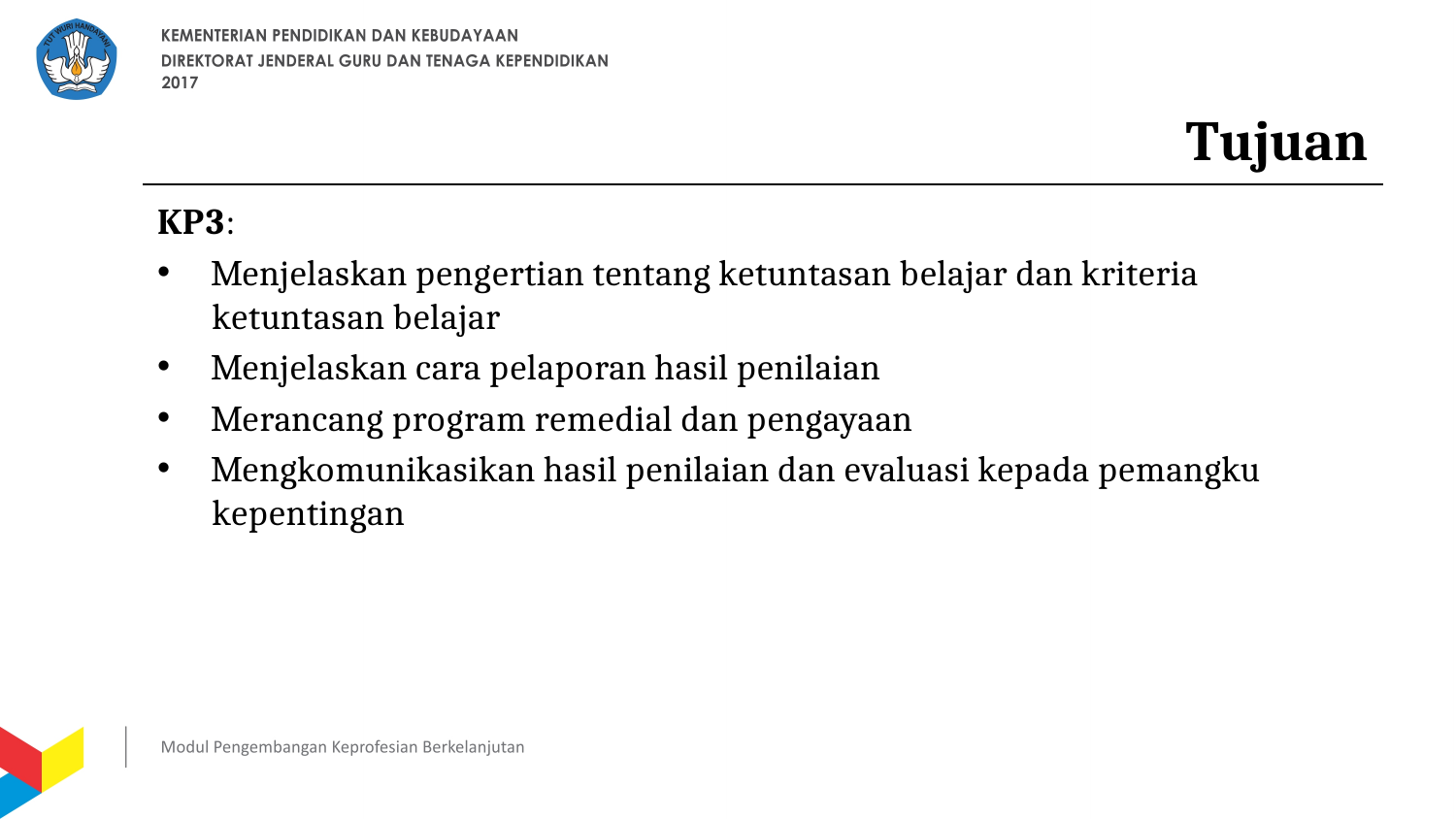

# Tujuan
KP3:
Menjelaskan pengertian tentang ketuntasan belajar dan kriteria ketuntasan belajar
Menjelaskan cara pelaporan hasil penilaian
Merancang program remedial dan pengayaan
Mengkomunikasikan hasil penilaian dan evaluasi kepada pemangku kepentingan